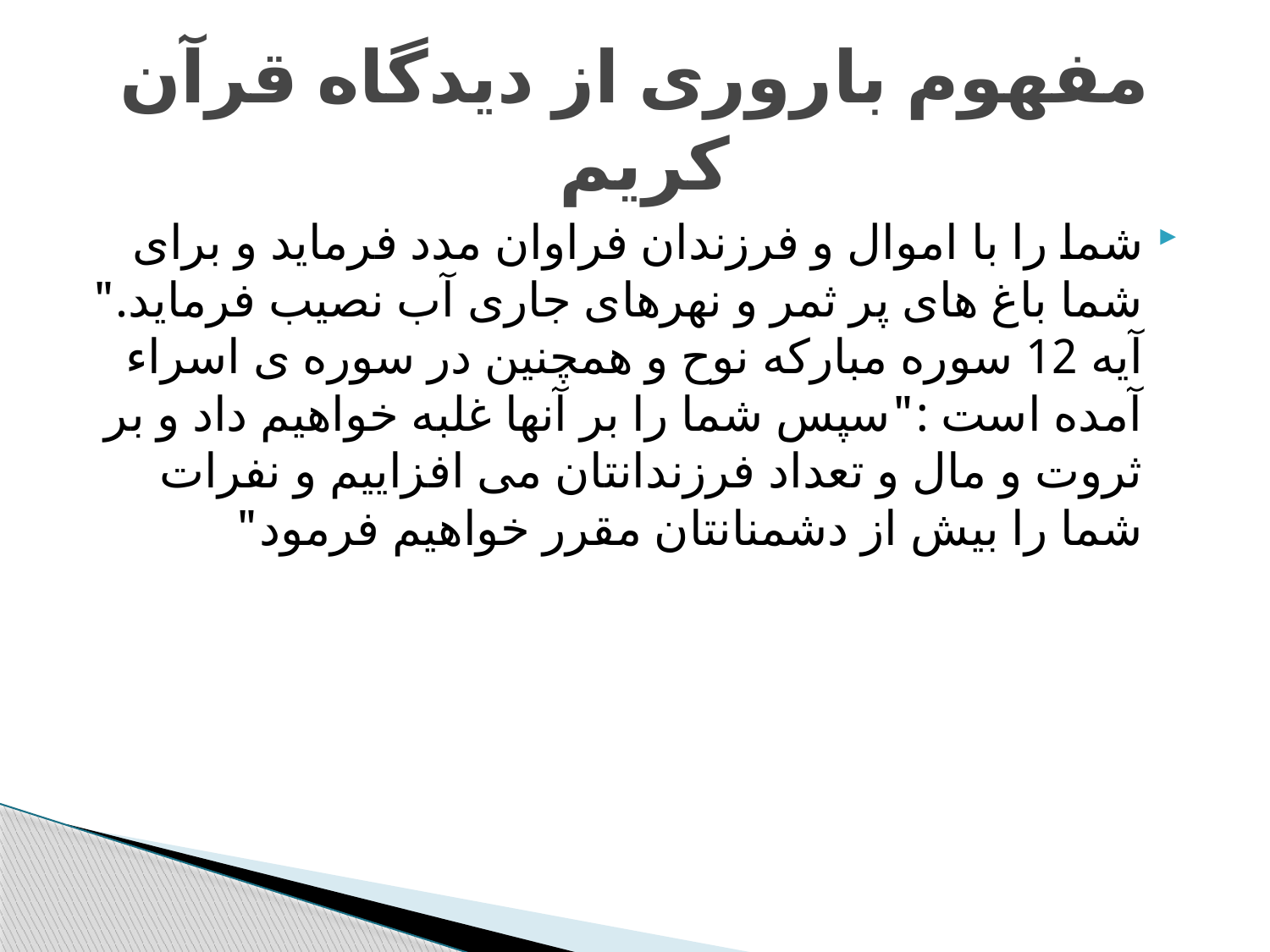

# مفهوم باروری از دیدگاه قرآن کریم
شما را با اموال و فرزندان فراوان مدد فرماید و برای شما باغ های پر ثمر و نهرهای جاری آب نصیب فرماید." آیه 12 سوره مبارکه نوح و همچنین در سوره ی اسراء آمده است :"سپس شما را بر آنها غلبه خواهیم داد و بر ثروت و مال و تعداد فرزندانتان می افزاییم و نفرات شما را بیش از دشمنانتان مقرر خواهیم فرمود"